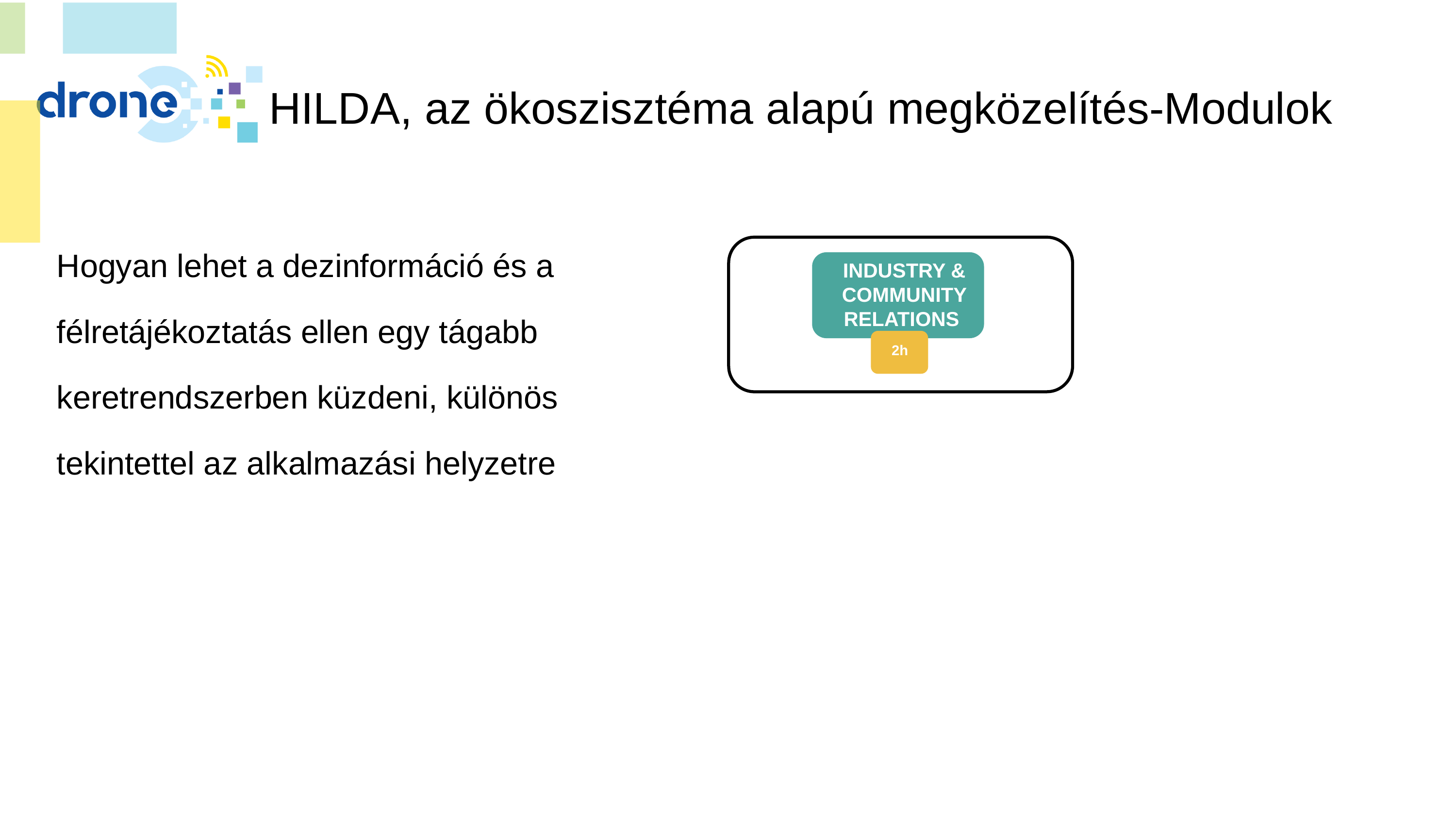

# HILDA, az ökoszisztéma alapú megközelítés-Modulok

Hogyan lehet a dezinformáció és a félretájékoztatás ellen egy tágabb keretrendszerben küzdeni, különös tekintettel az alkalmazási helyzetre

INDUSTRY & COMMUNITY RELATIONS

2h